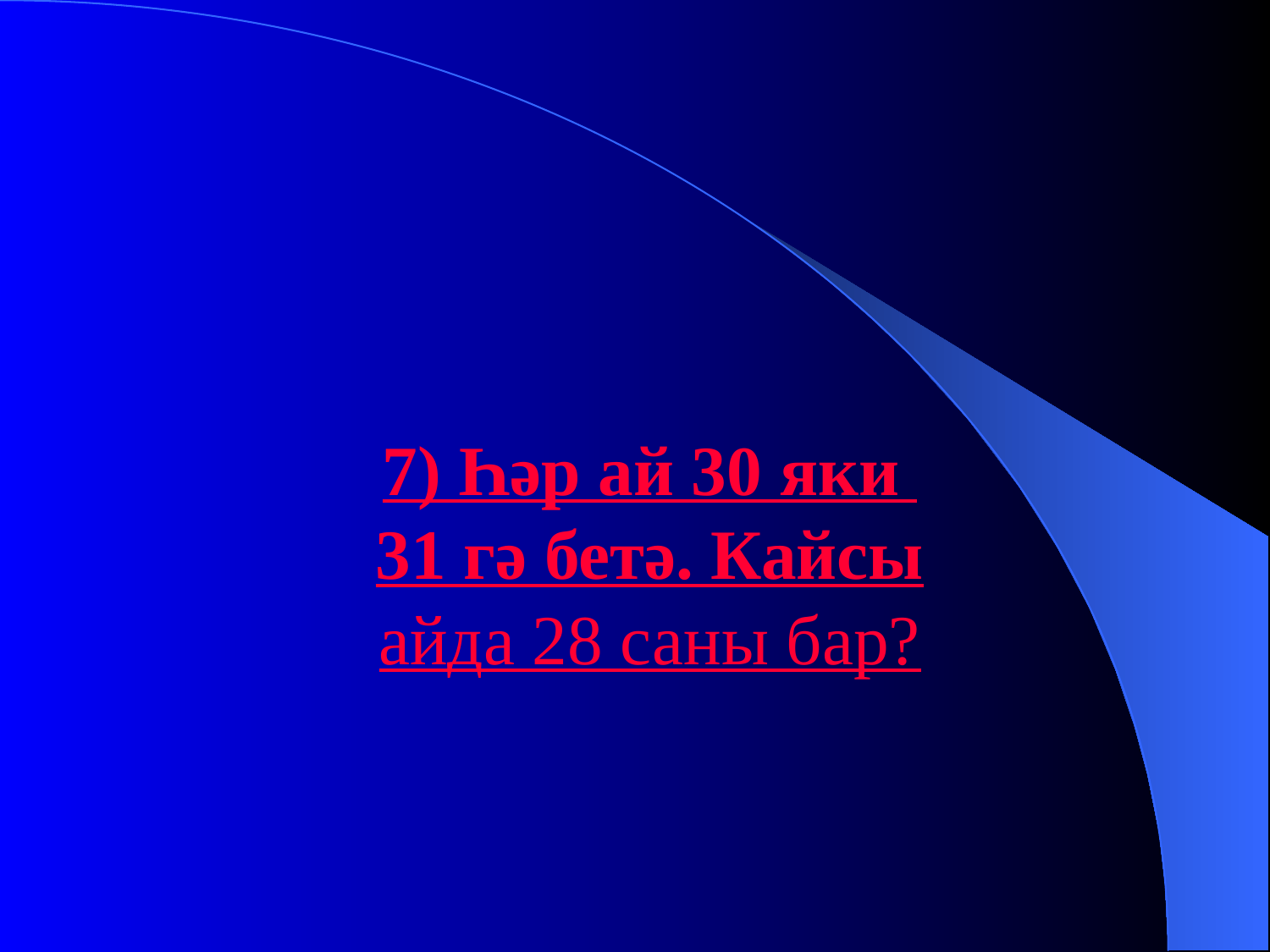

7) Һәр ай 30 яки 31 гә бетә. Кайсы
айда 28 саны бар?